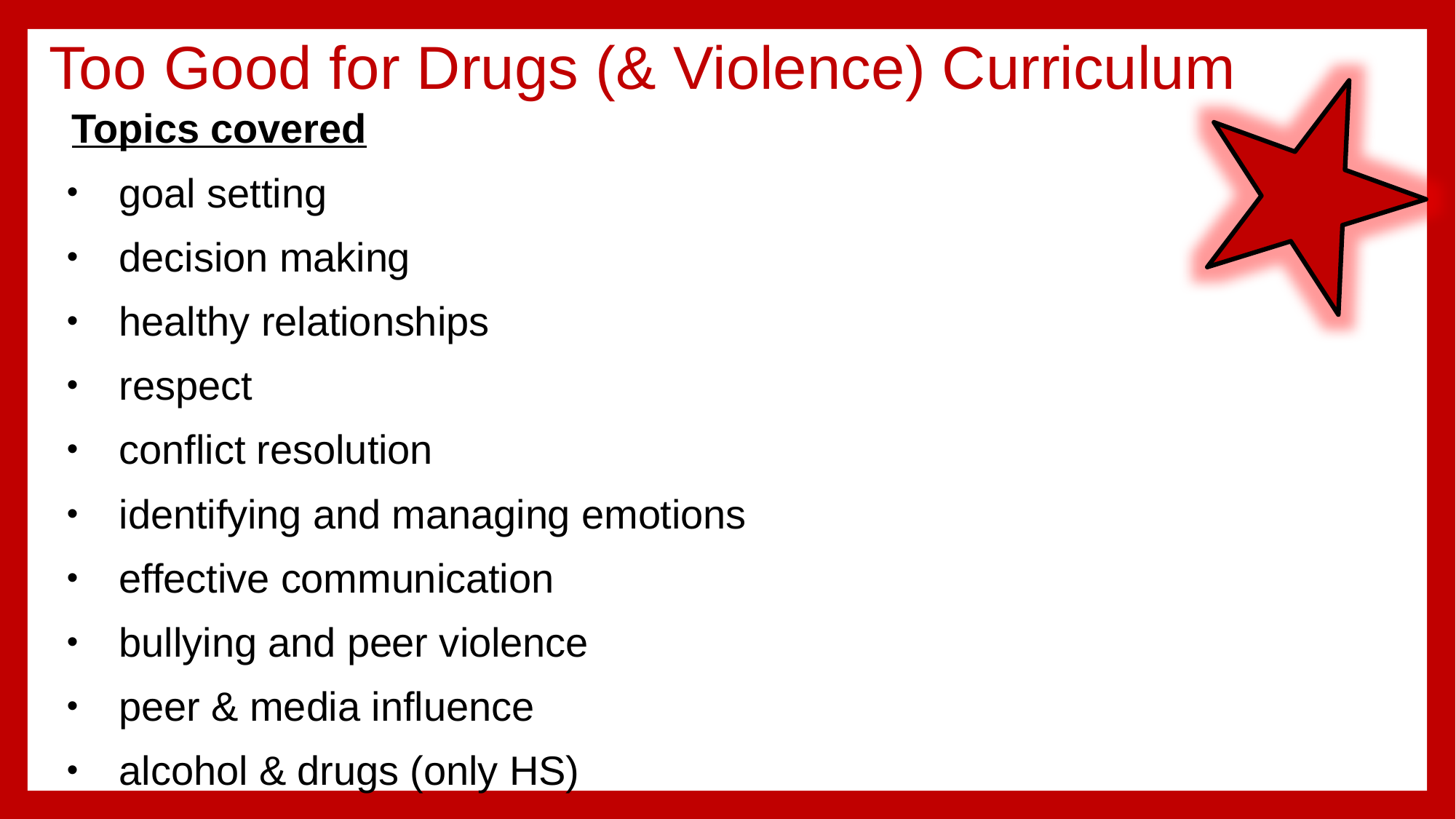

# Too Good for Drugs (& Violence) Curriculum

Topics covered
goal setting
decision making
healthy relationships
respect
conflict resolution
identifying and managing emotions
effective communication
bullying and peer violence
peer & media influence
alcohol & drugs (only HS)